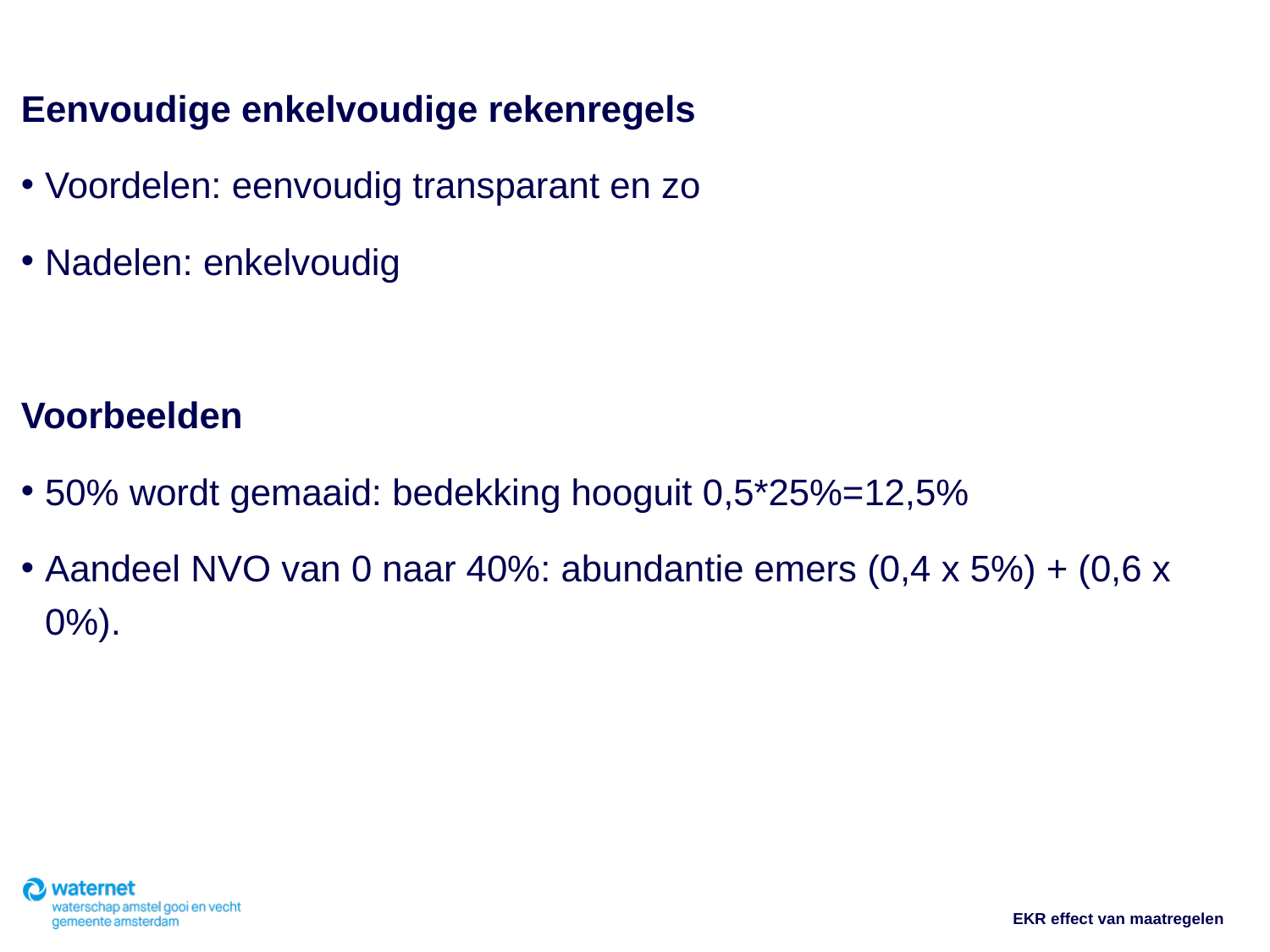

Eenvoudige enkelvoudige rekenregels
Voordelen: eenvoudig transparant en zo
Nadelen: enkelvoudig

Voorbeelden
50% wordt gemaaid: bedekking hooguit 0,5*25%=12,5%
Aandeel NVO van 0 naar 40%: abundantie emers (0,4 x 5%) + (0,6 x 0%).